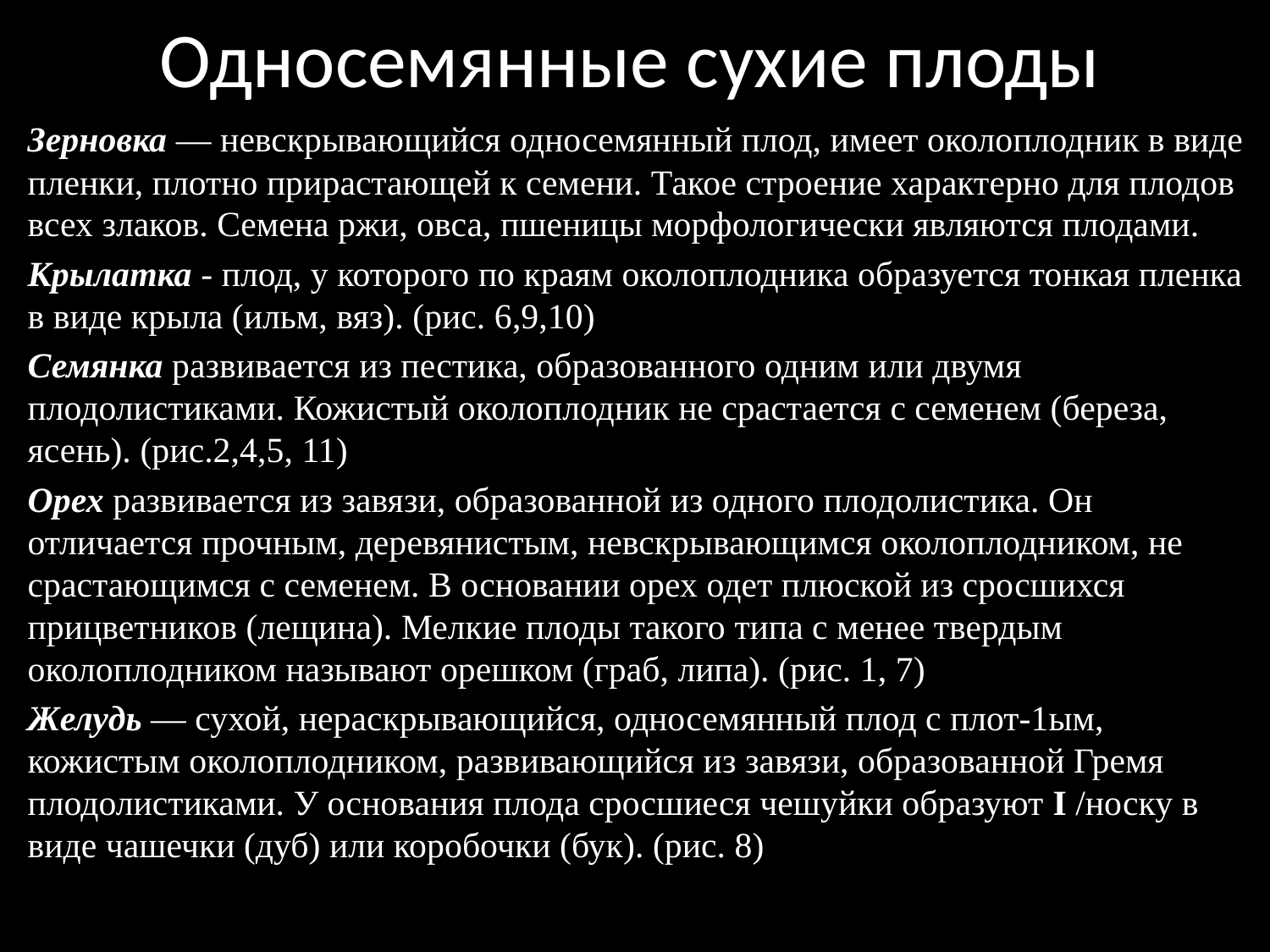

# Односемянные сухие плоды
Зерновка — невскрывающийся односемянный плод, имеет около­плодник в виде пленки, плотно прирастающей к семени. Такое строение характерно для плодов всех злаков. Семена ржи, овса, пшеницы морфоло­гически являются плодами.
Крылатка - плод, у которого по краям околоплодника образуется тонкая пленка в виде крыла (ильм, вяз). (рис. 6,9,10)
Семянка развивается из пестика, образованного одним или двумя плодолистиками. Кожистый околоплодник не срастается с семенем (береза, ясень). (рис.2,4,5, 11)
Орех развивается из завязи, образованной из одного плодолистика. Он отличается прочным, деревянистым, невскрывающимся околоплодни­ком, не срастающимся с семенем. В основании орех одет плюской из сросшихся прицветников (лещина). Мелкие плоды такого типа с менее твердым околоплодником называют орешком (граб, липа). (рис. 1, 7)
Желудь — сухой, нераскрывающийся, односемянный плод с плот-1ым, кожистым околоплодником, развивающийся из завязи, образованной Гремя плодолистиками. У основания плода сросшиеся чешуйки образуют I /носку в виде чашечки (дуб) или коробочки (бук). (рис. 8)